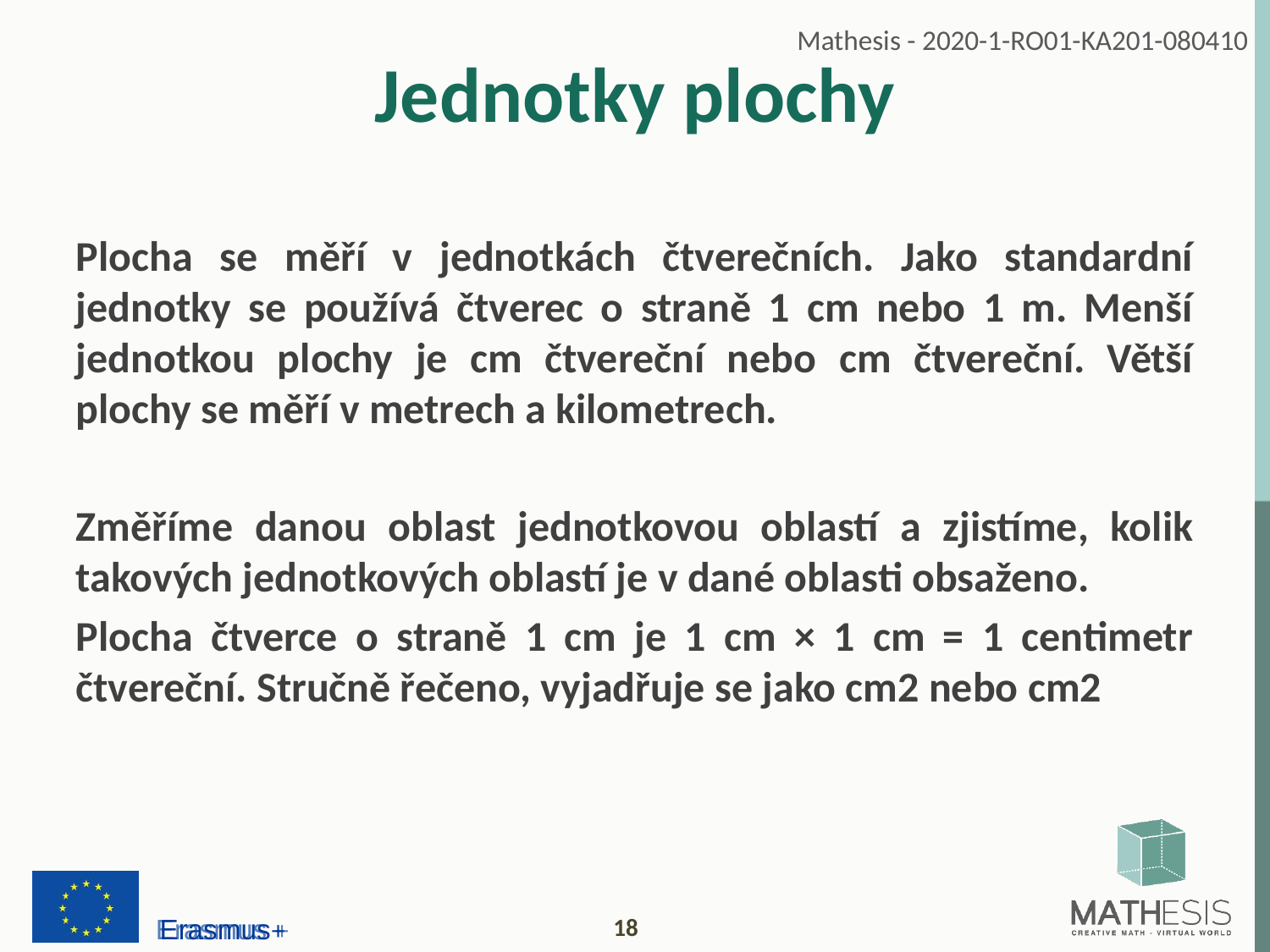

# Jednotky plochy
Plocha se měří v jednotkách čtverečních. Jako standardní jednotky se používá čtverec o straně 1 cm nebo 1 m. Menší jednotkou plochy je cm čtvereční nebo cm čtvereční. Větší plochy se měří v metrech a kilometrech.

Změříme danou oblast jednotkovou oblastí a zjistíme, kolik takových jednotkových oblastí je v dané oblasti obsaženo.
Plocha čtverce o straně 1 cm je 1 cm × 1 cm = 1 centimetr čtvereční. Stručně řečeno, vyjadřuje se jako cm2 nebo cm2